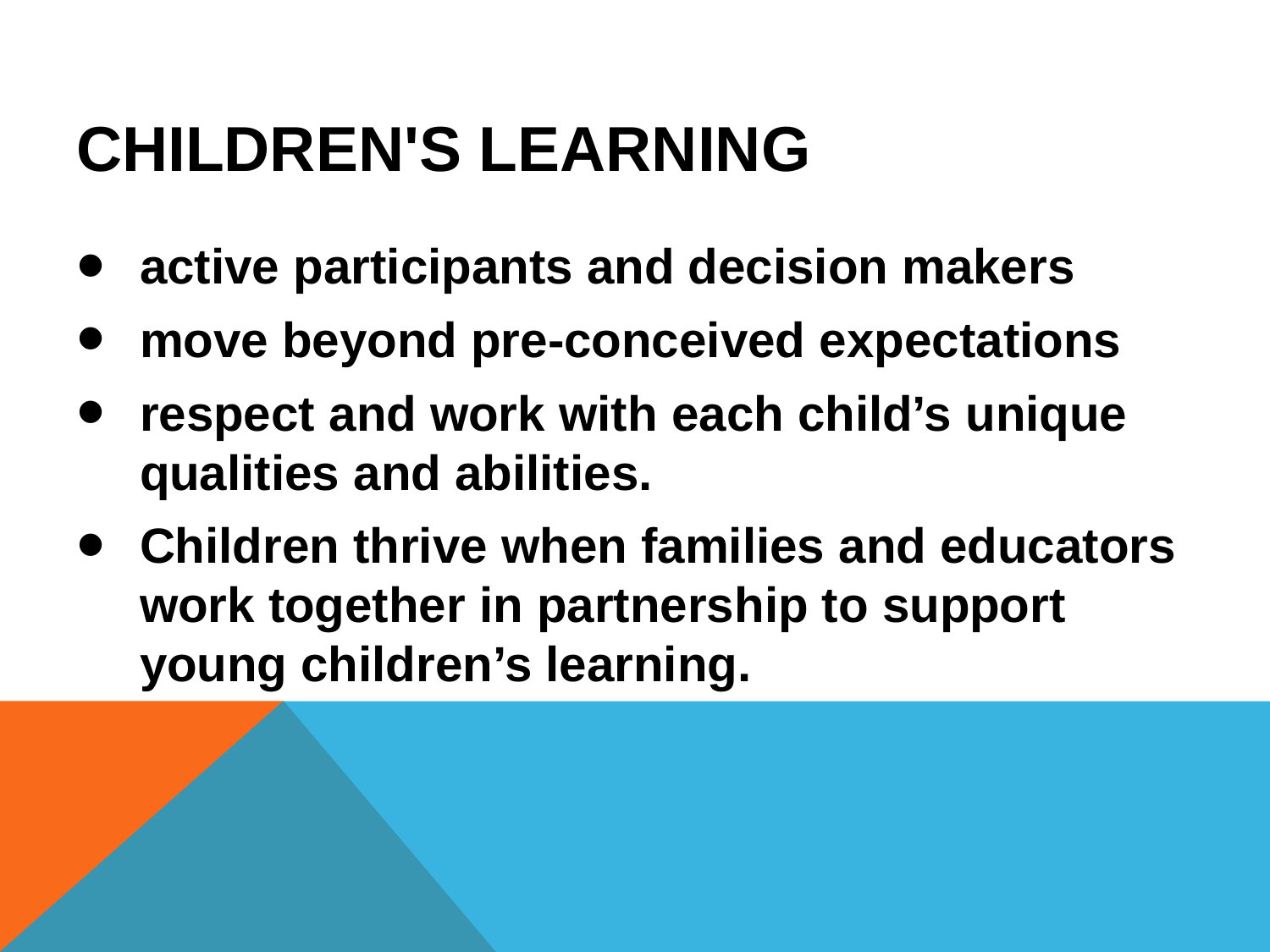

# Children's Learning
active participants and decision makers
move beyond pre-conceived expectations
respect and work with each child’s unique qualities and abilities.
Children thrive when families and educators work together in partnership to support young children’s learning.